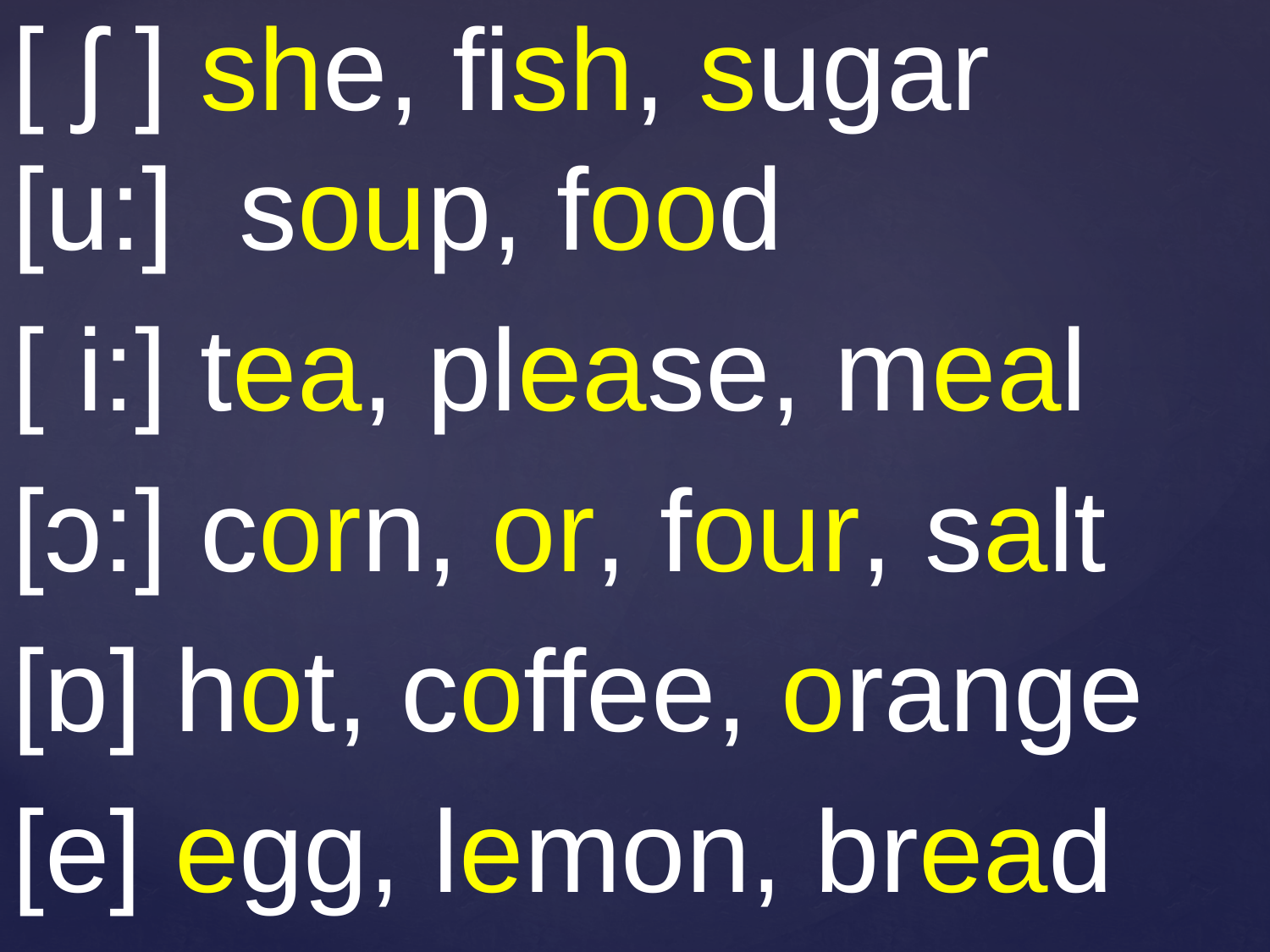

[ ʃ ] she, fish, sugar
[u:]  soup, food
[ i:] tea, please, meal
[ɔ:] corn, or, four, salt
[ɒ] hot, coffee, orange
[e] egg, lemon, bread